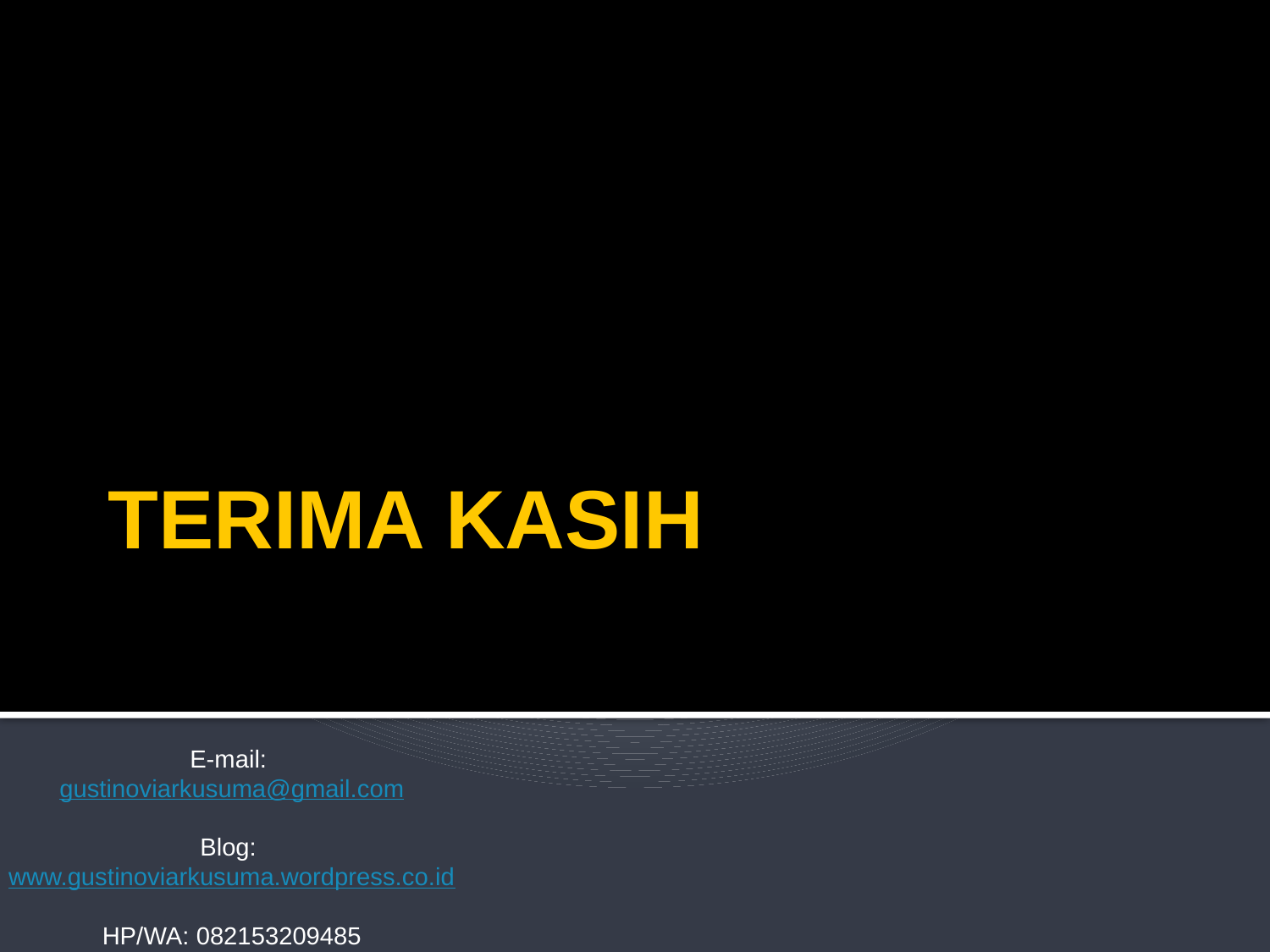

# TERIMA KASIH
E-mail:
gustinoviarkusuma@gmail.com

Blog:
www.gustinoviarkusuma.wordpress.co.id

HP/WA: 082153209485